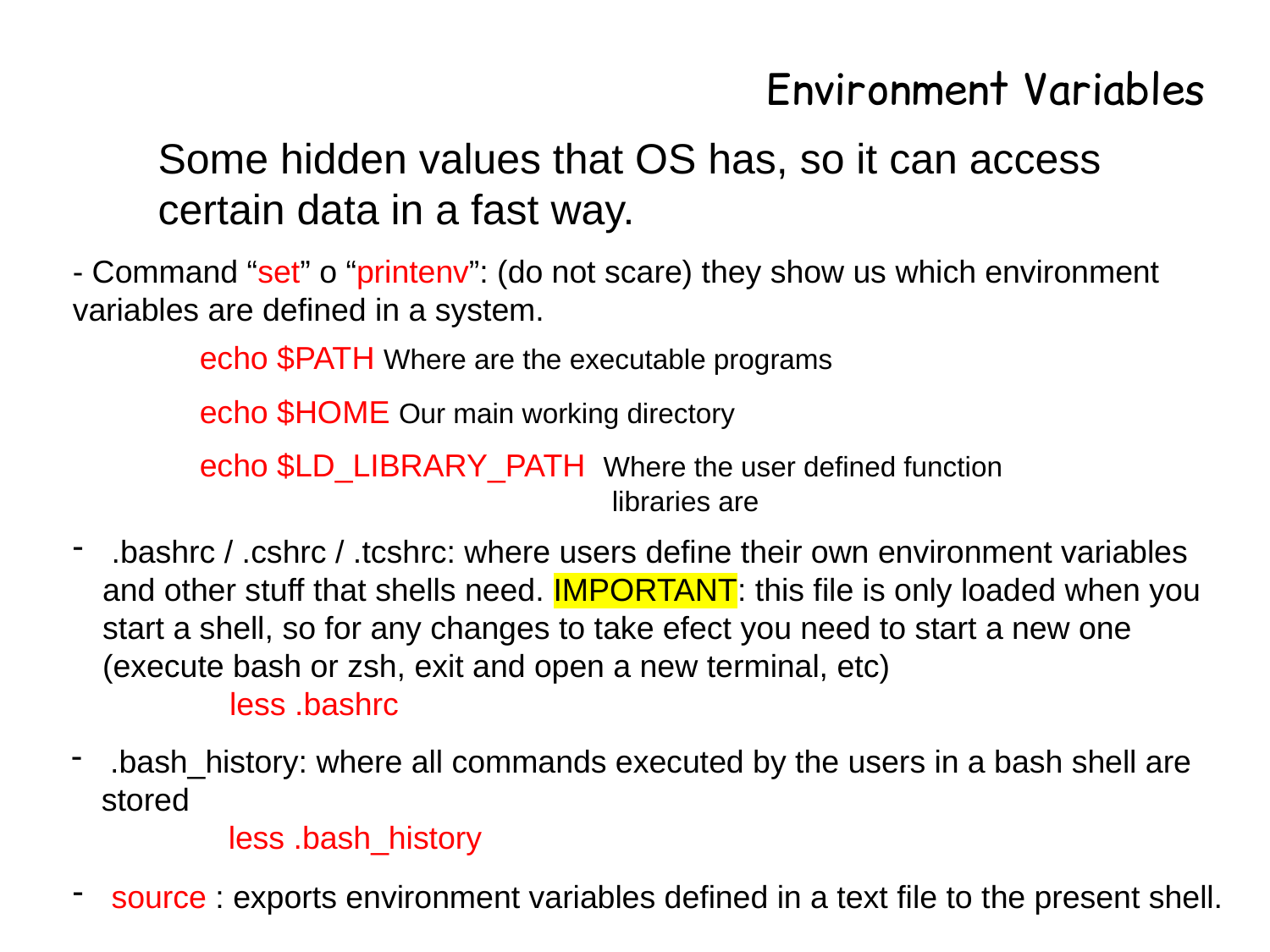

Environment Variables
Some hidden values that OS has, so it can access certain data in a fast way.
- Command “set” o “printenv”: (do not scare) they show us which environment variables are defined in a system.
	echo $PATH Where are the executable programs
	echo $HOME Our main working directory
	echo $LD_LIBRARY_PATH  Where the user defined function 					    libraries are
 .bashrc / .cshrc / .tcshrc: where users define their own environment variables and other stuff that shells need. IMPORTANT: this file is only loaded when you start a shell, so for any changes to take efect you need to start a new one (execute bash or zsh, exit and open a new terminal, etc)
	less .bashrc
 .bash_history: where all commands executed by the users in a bash shell are stored
	less .bash_history
 source : exports environment variables defined in a text file to the present shell.